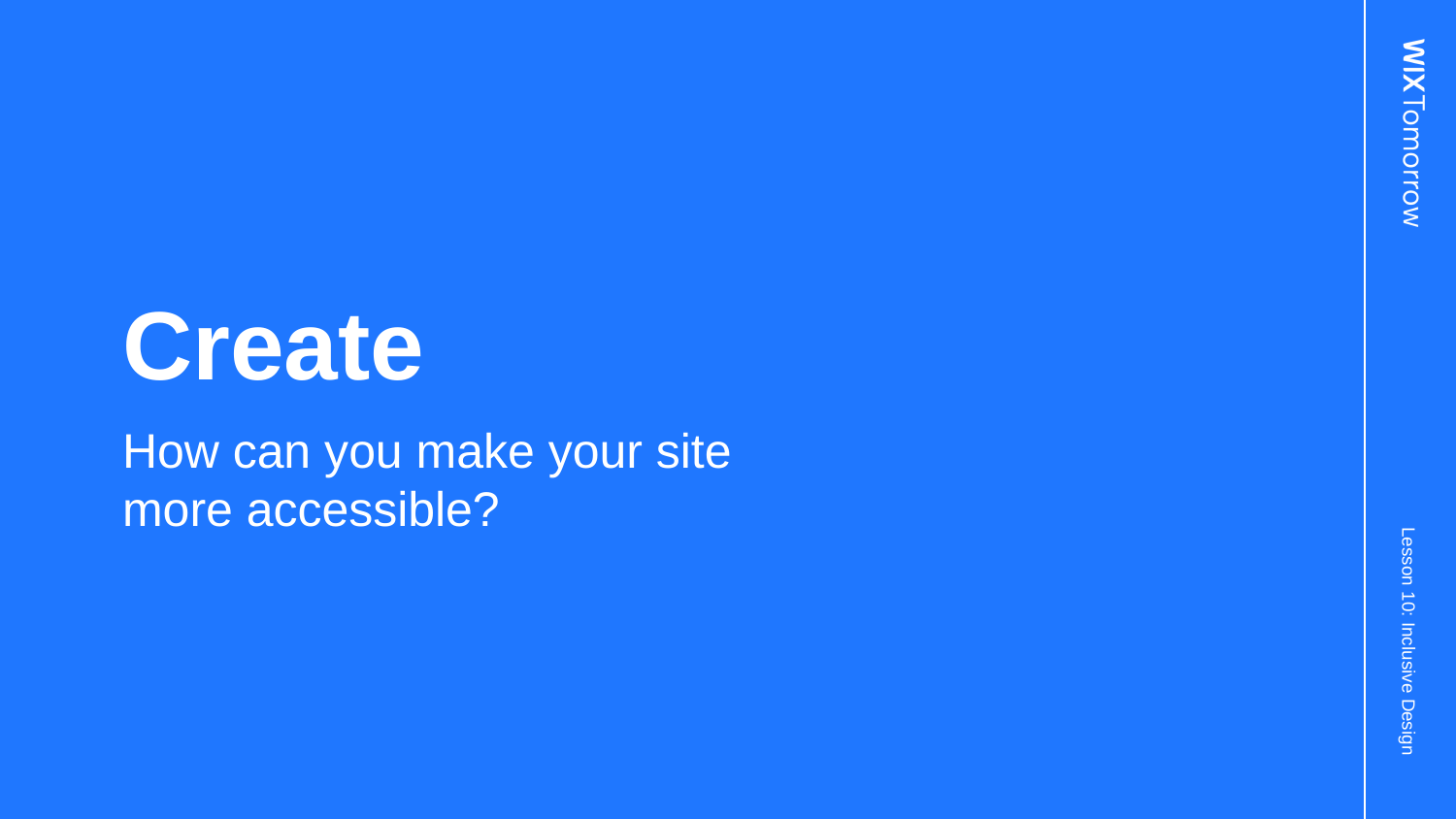

# Create
How can you make your site more accessible?